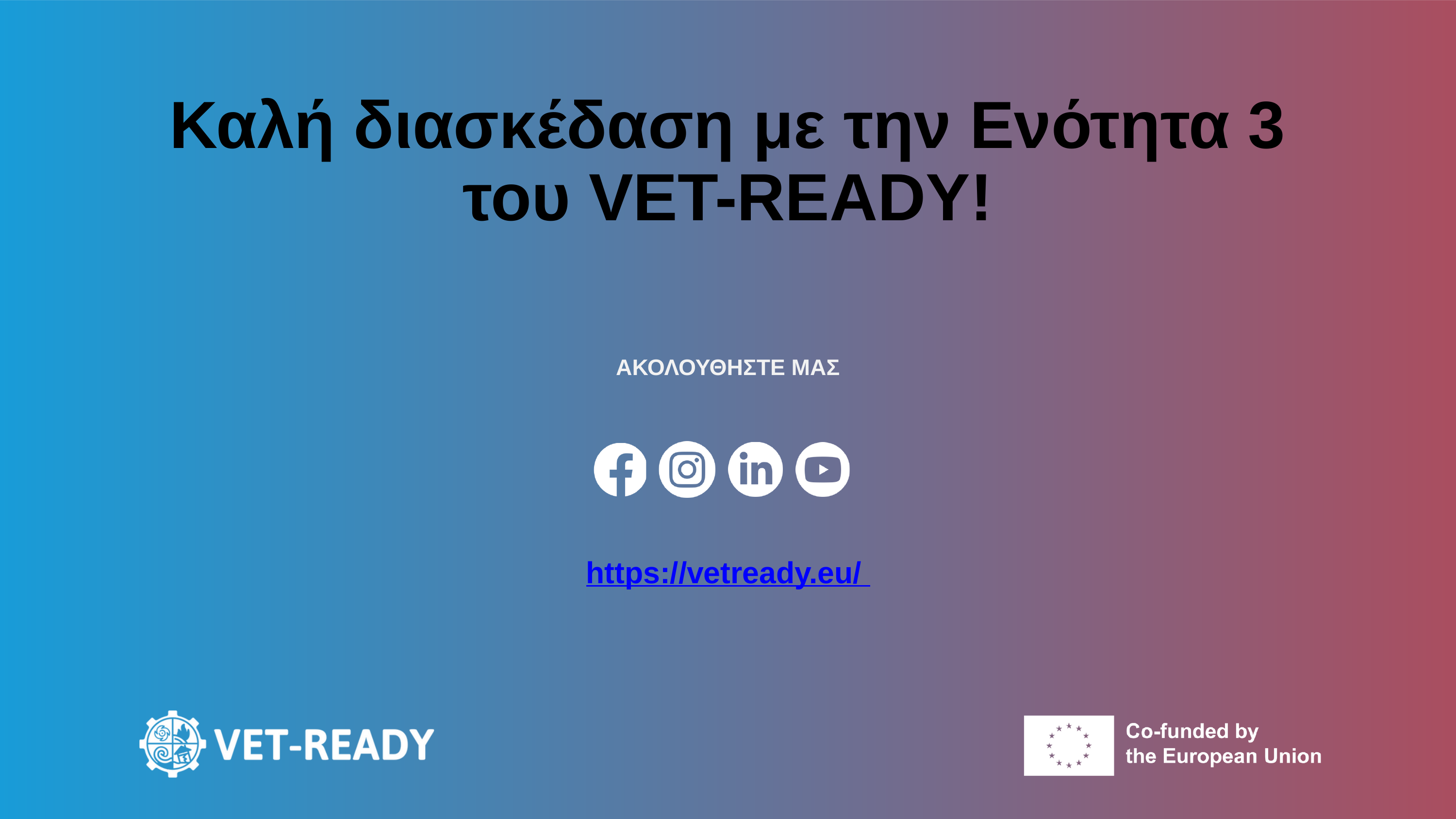

Καλή διασκέδαση με την Ενότητα 3 του VET-READY!
ΑΚΟΛΟΥΘΗΣΤΕ ΜΑΣ

https://vetready.eu/